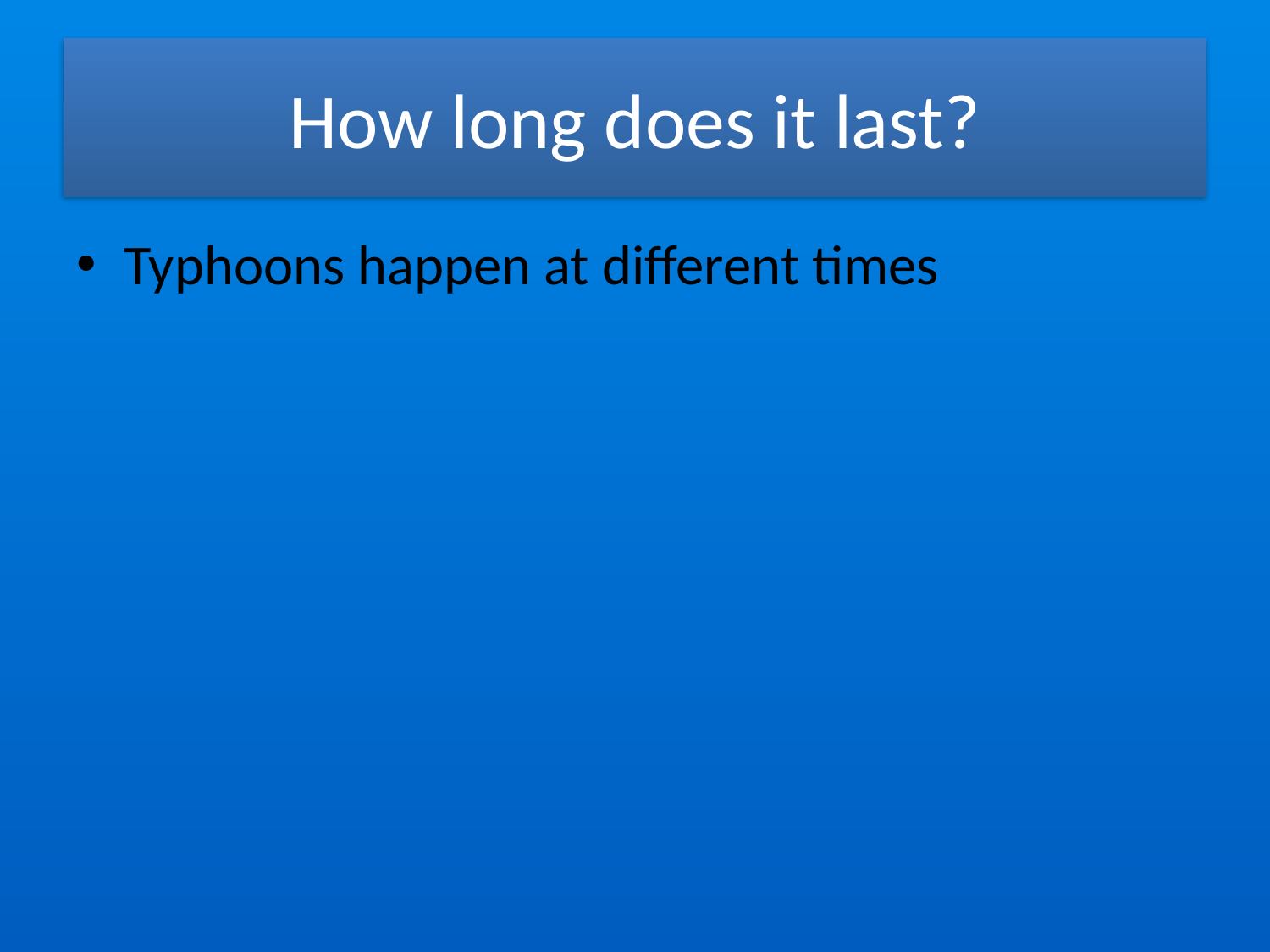

# How long does it last?
Typhoons happen at different times